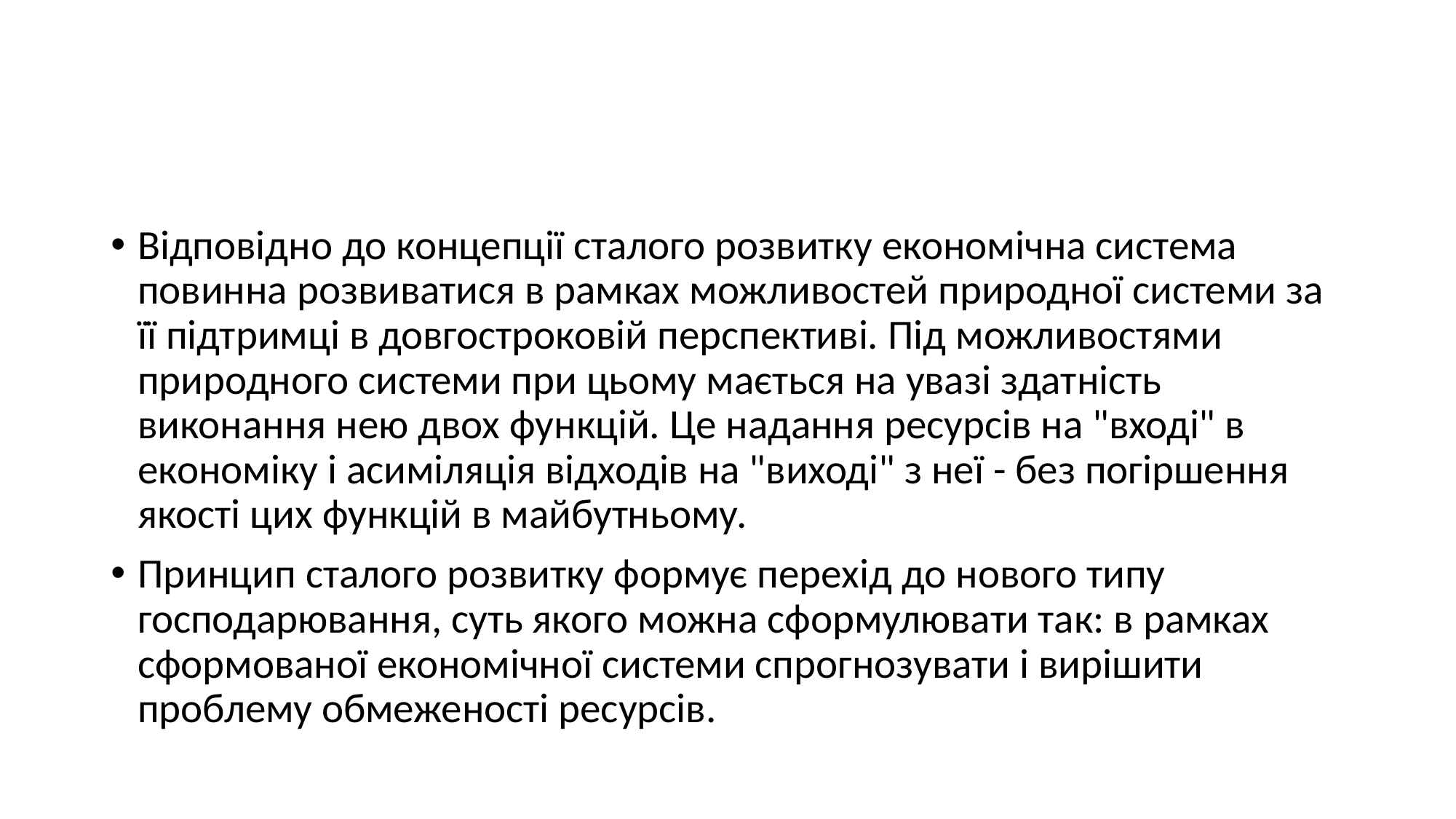

#
Відповідно до концепції сталого розвитку економічна система повинна розвиватися в рамках можливостей природної системи за її підтримці в довгостроковій перспективі. Під можливостями природного системи при цьому мається на увазі здатність виконання нею двох функцій. Це надання ресурсів на "вході" в економіку і асиміляція відходів на "виході" з неї - без погіршення якості цих функцій в майбутньому.
Принцип сталого розвитку формує перехід до нового типу господарювання, суть якого можна сформулювати так: в рамках сформованої економічної системи спрогнозувати і вирішити проблему обмеженості ресурсів.